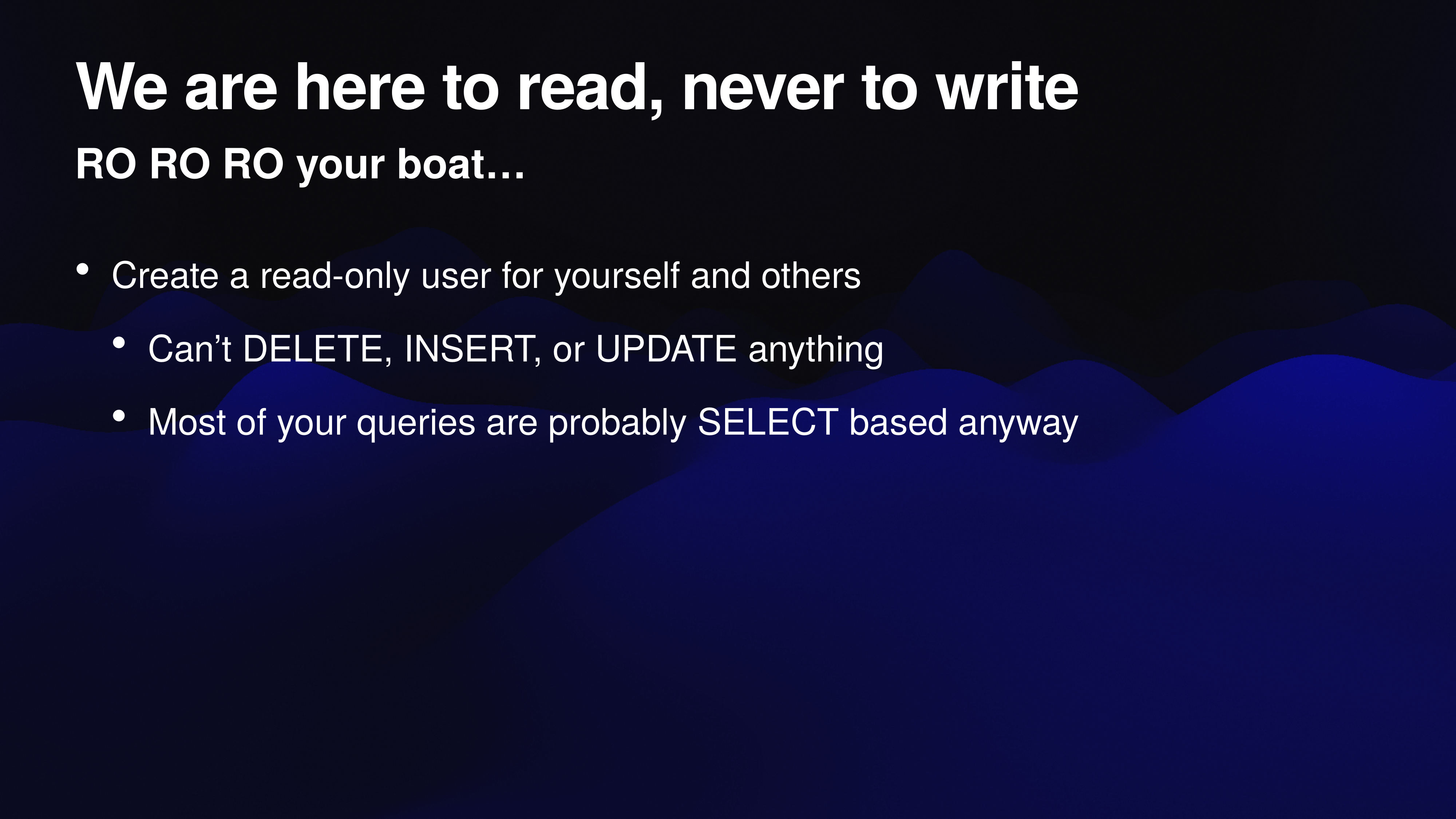

# We are here to read, never to write
RO RO RO your boat…
Create a read-only user for yourself and others
Can’t DELETE, INSERT, or UPDATE anything
Most of your queries are probably SELECT based anyway